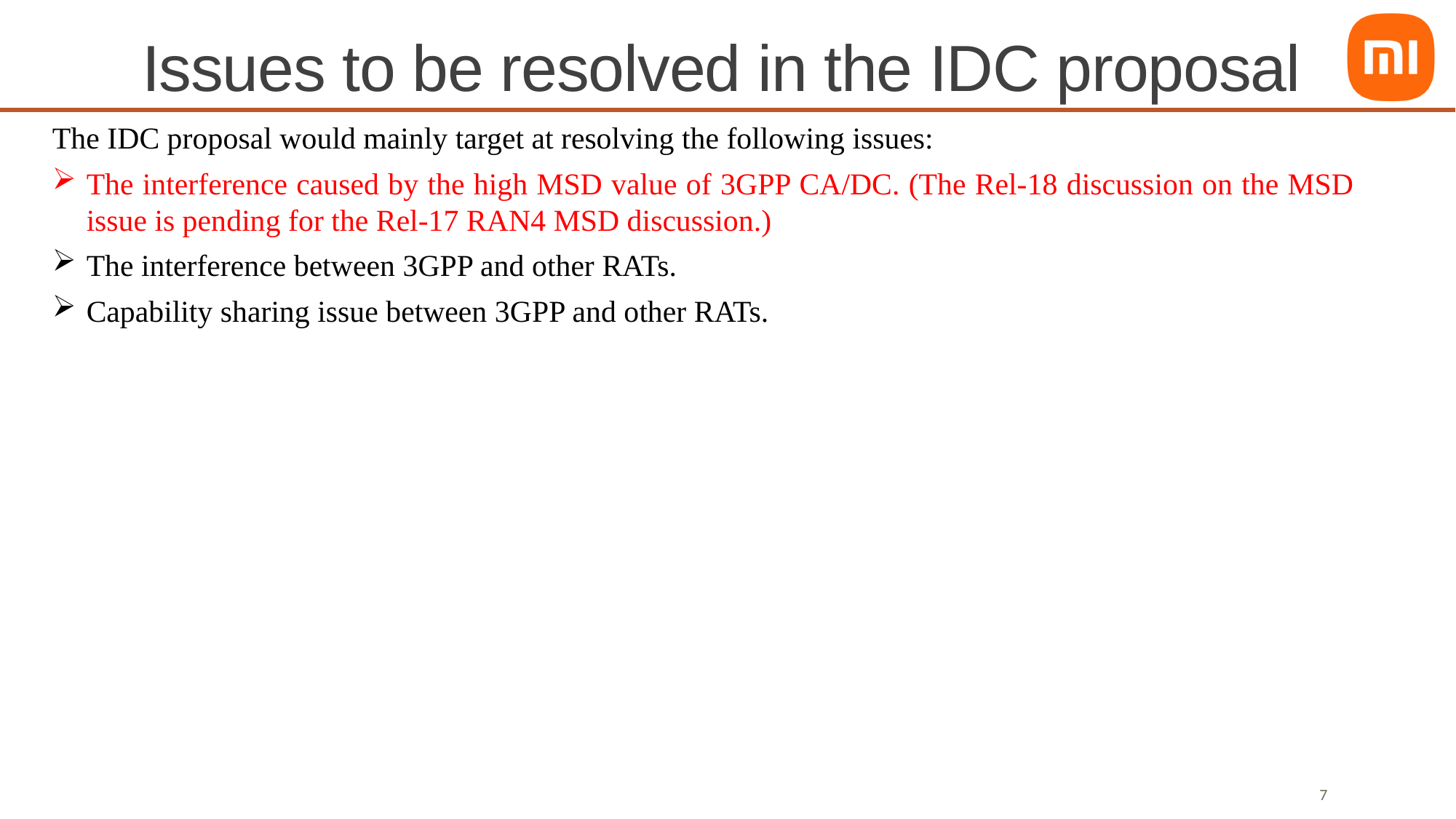

# Issues to be resolved in the IDC proposal
The IDC proposal would mainly target at resolving the following issues:
The interference caused by the high MSD value of 3GPP CA/DC. (The Rel-18 discussion on the MSD issue is pending for the Rel-17 RAN4 MSD discussion.)
The interference between 3GPP and other RATs.
Capability sharing issue between 3GPP and other RATs.